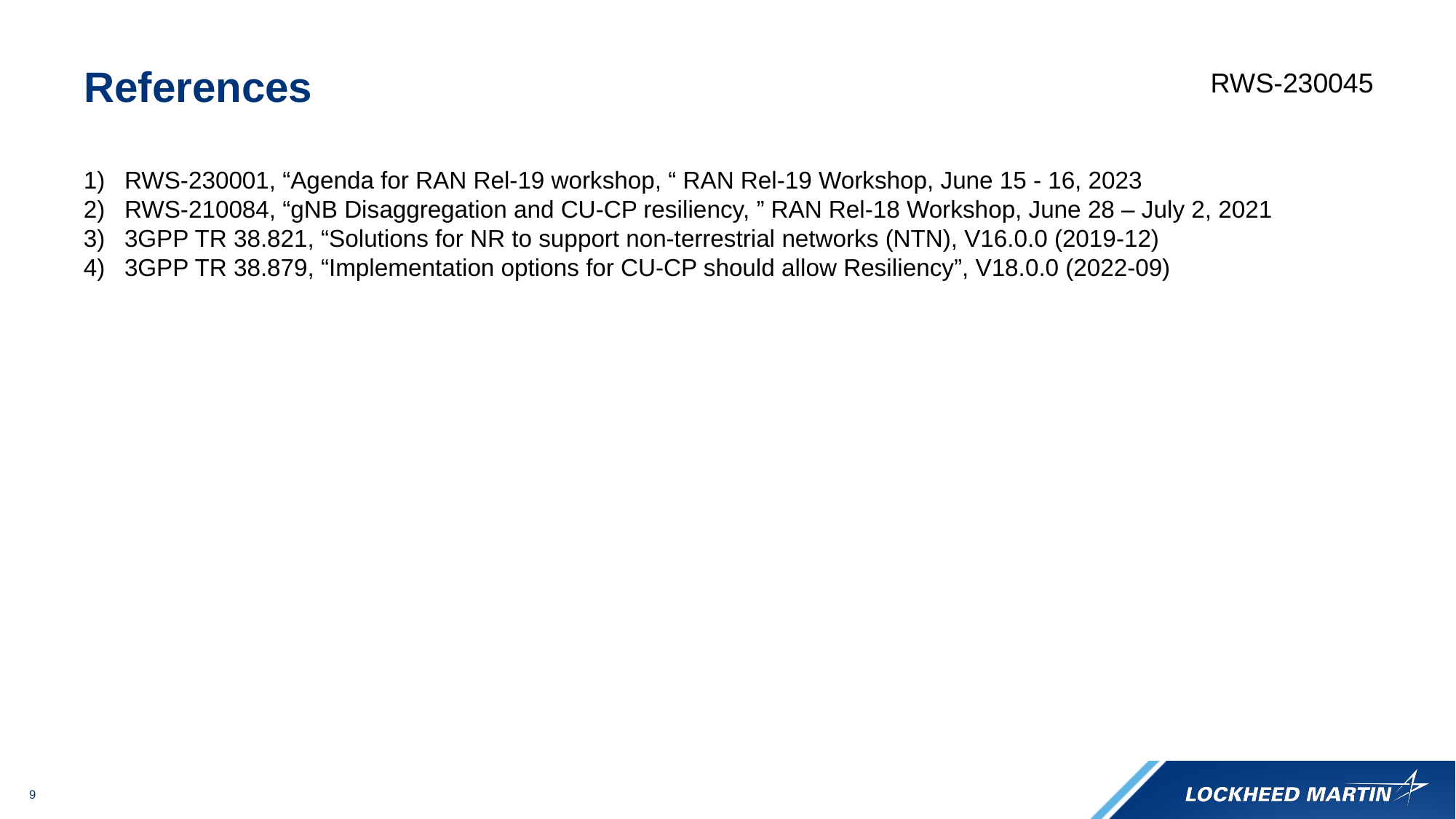

# References
RWS-230045
RWS-230001, “Agenda for RAN Rel-19 workshop, “ RAN Rel-19 Workshop, June 15 - 16, 2023
RWS-210084, “gNB Disaggregation and CU-CP resiliency, ” RAN Rel-18 Workshop, June 28 – July 2, 2021
3GPP TR 38.821, “Solutions for NR to support non-terrestrial networks (NTN), V16.0.0 (2019-12)
3GPP TR 38.879, “Implementation options for CU-CP should allow Resiliency”, V18.0.0 (2022-09)